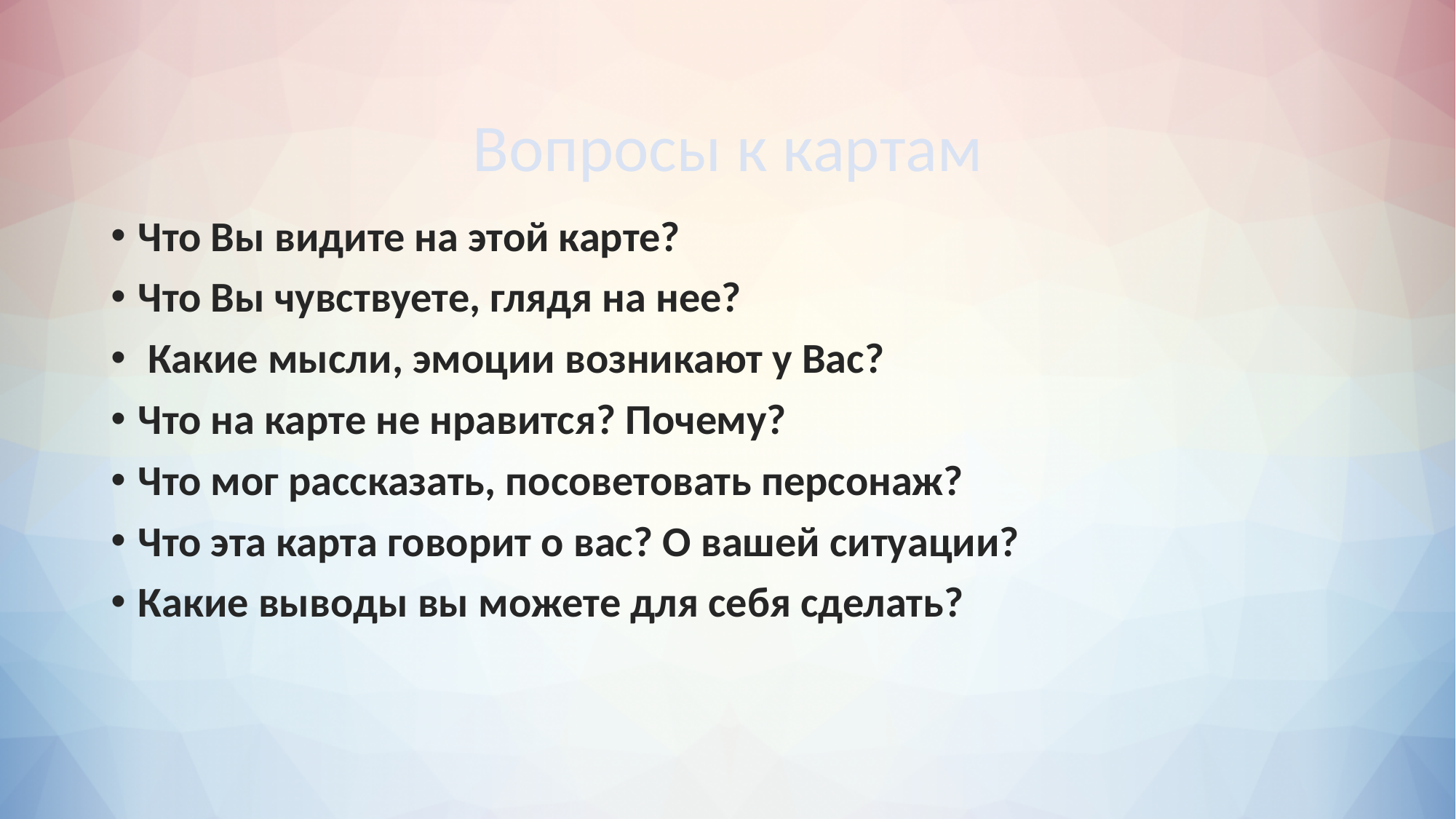

# Вопросы к картам
Что Вы видите на этой карте?
Что Вы чувствуете, глядя на нее?
 Какие мысли, эмоции возникают у Вас?
Что на карте не нравится? Почему?
Что мог рассказать, посоветовать персонаж?
Что эта карта говорит о вас? О вашей ситуации?
Какие выводы вы можете для себя сделать?